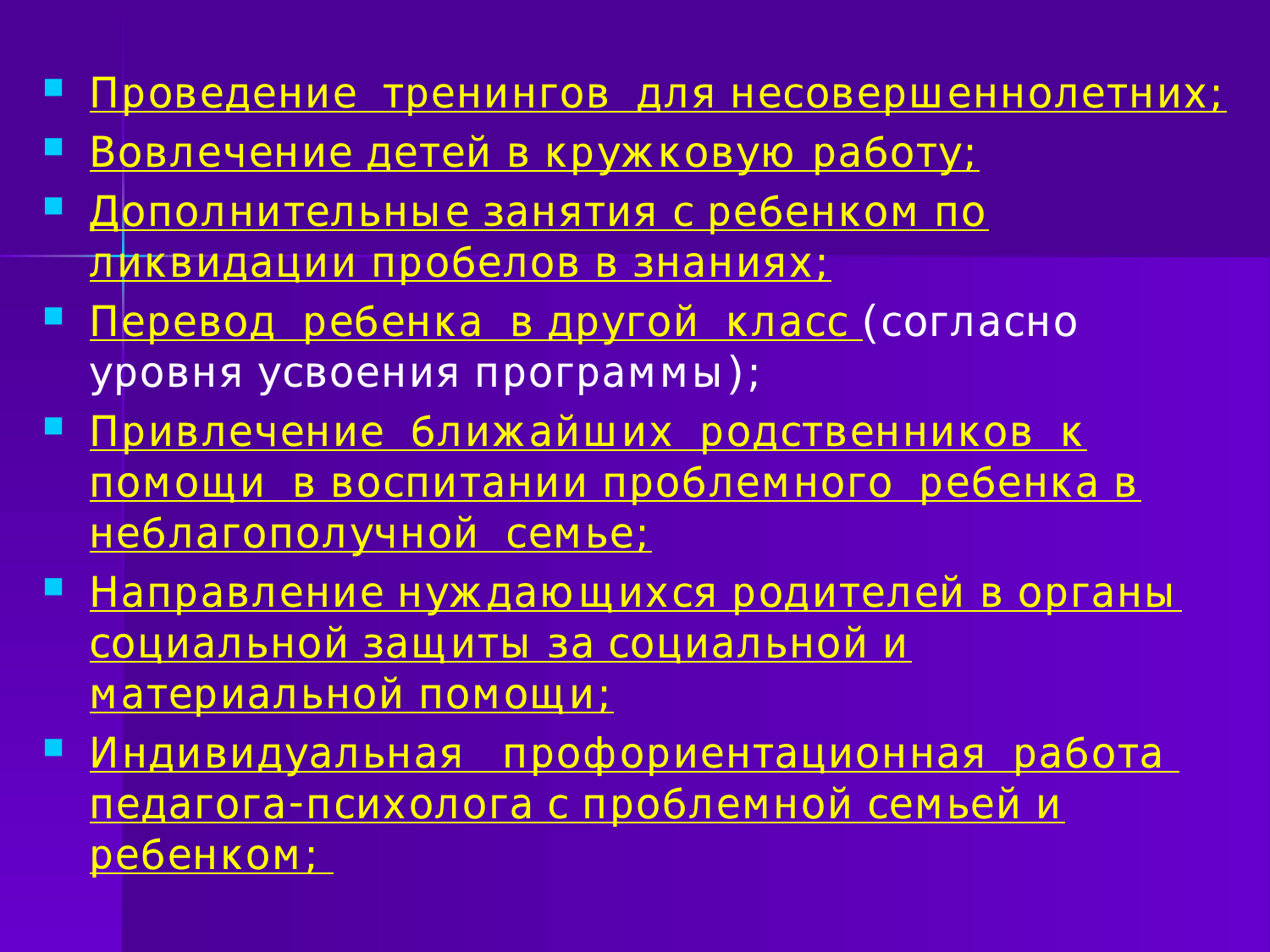

Проведение  тренингов  для несовершеннолетних;
Вовлечение детей в кружковую работу;
Дополнительные занятия с ребенком по ликвидации пробелов в знаниях;
Перевод  ребенка  в другой  класс (согласно уровня усвоения программы);
Привлечение  ближайших  родственников  к помощи  в воспитании проблемного  ребенка в неблагополучной  семье;
Направление нуждающихся родителей в органы социальной защиты за социальной и материальной помощи;
Индивидуальная   профориентационная  работа  педагога-психолога с проблемной семьей и ребенком;